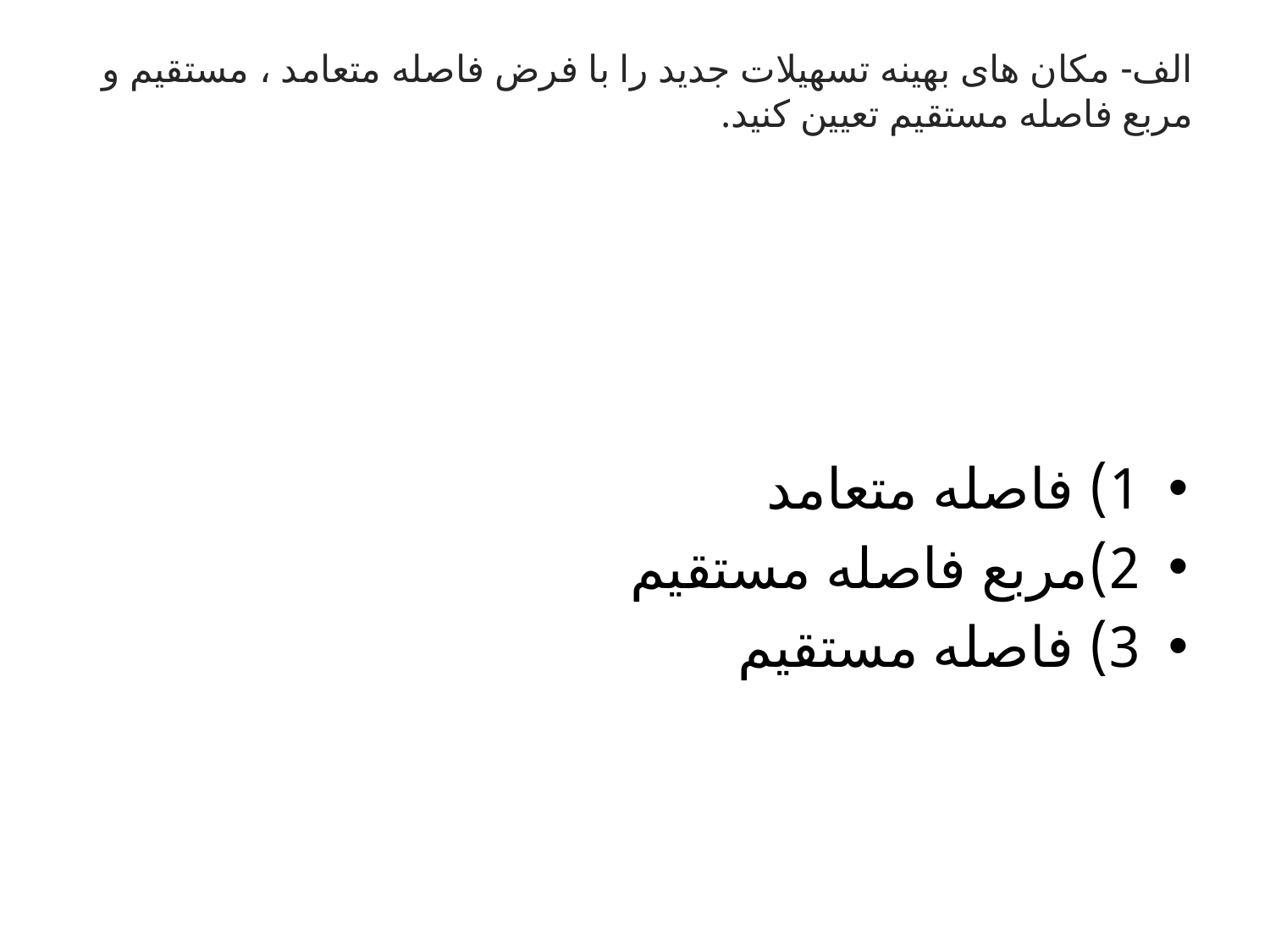

# الف- مکان های بهینه تسهیلات جدید را با فرض فاصله متعامد ، مستقیم و مربع فاصله مستقیم تعیین کنید.
1) فاصله متعامد
2)مربع فاصله مستقیم
3) فاصله مستقیم